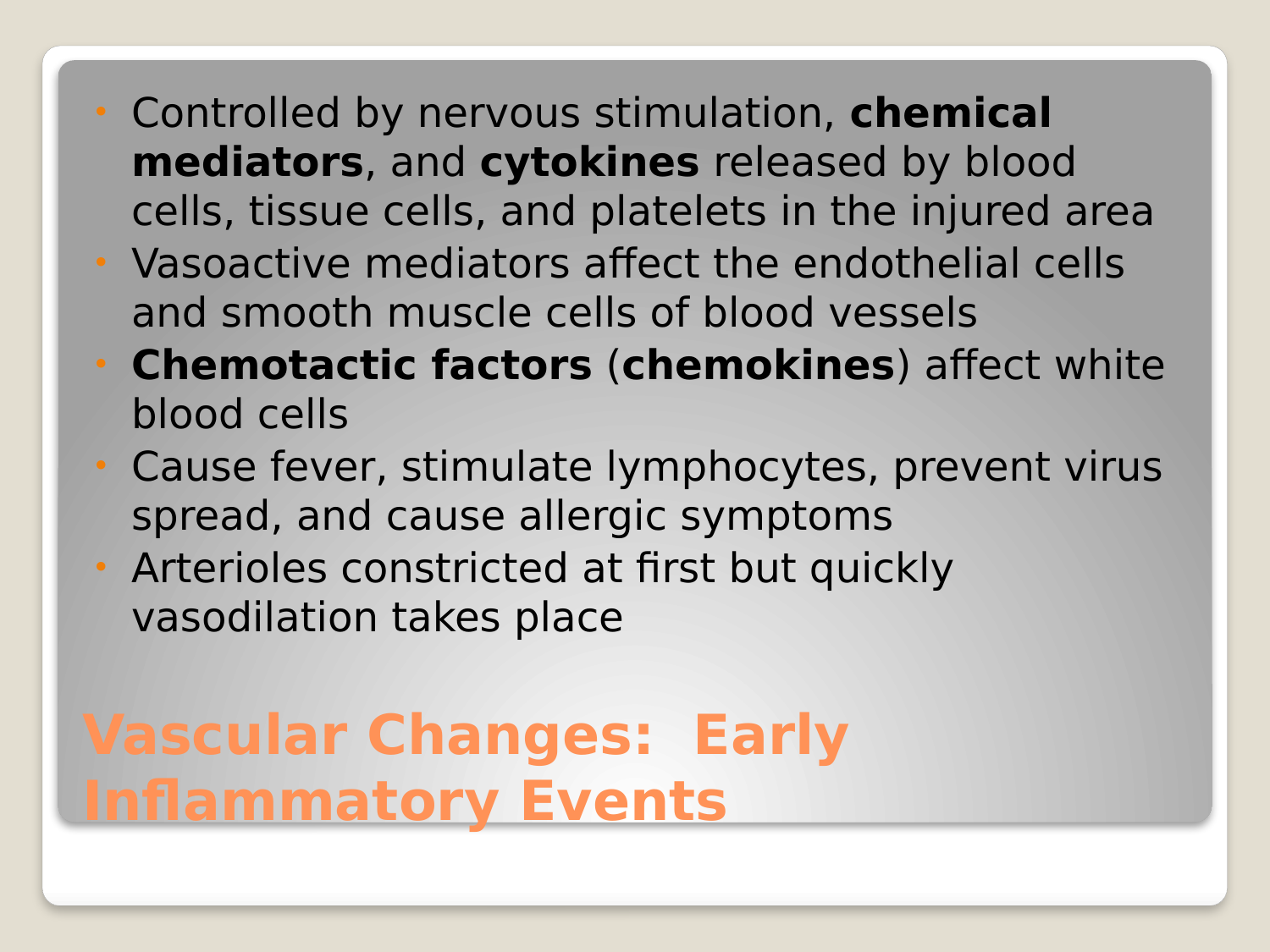

Controlled by nervous stimulation, chemical mediators, and cytokines released by blood cells, tissue cells, and platelets in the injured area
Vasoactive mediators affect the endothelial cells and smooth muscle cells of blood vessels
Chemotactic factors (chemokines) affect white blood cells
Cause fever, stimulate lymphocytes, prevent virus spread, and cause allergic symptoms
Arterioles constricted at first but quickly vasodilation takes place
# Vascular Changes:  Early Inflammatory Events